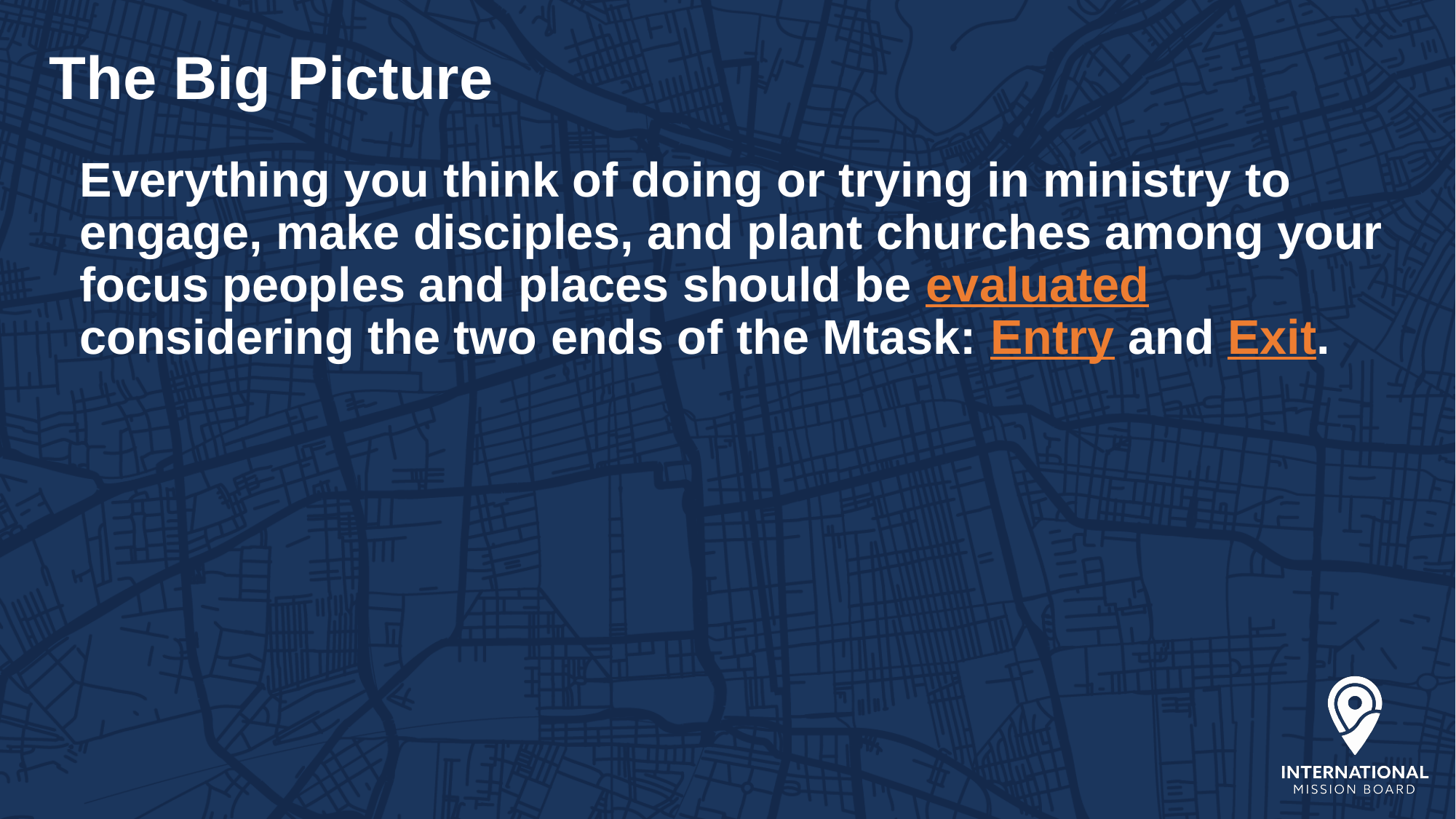

# The Big Picture
Everything you think of doing or trying in ministry to engage, make disciples, and plant churches among your focus peoples and places should be evaluated considering the two ends of the Mtask: Entry and Exit.